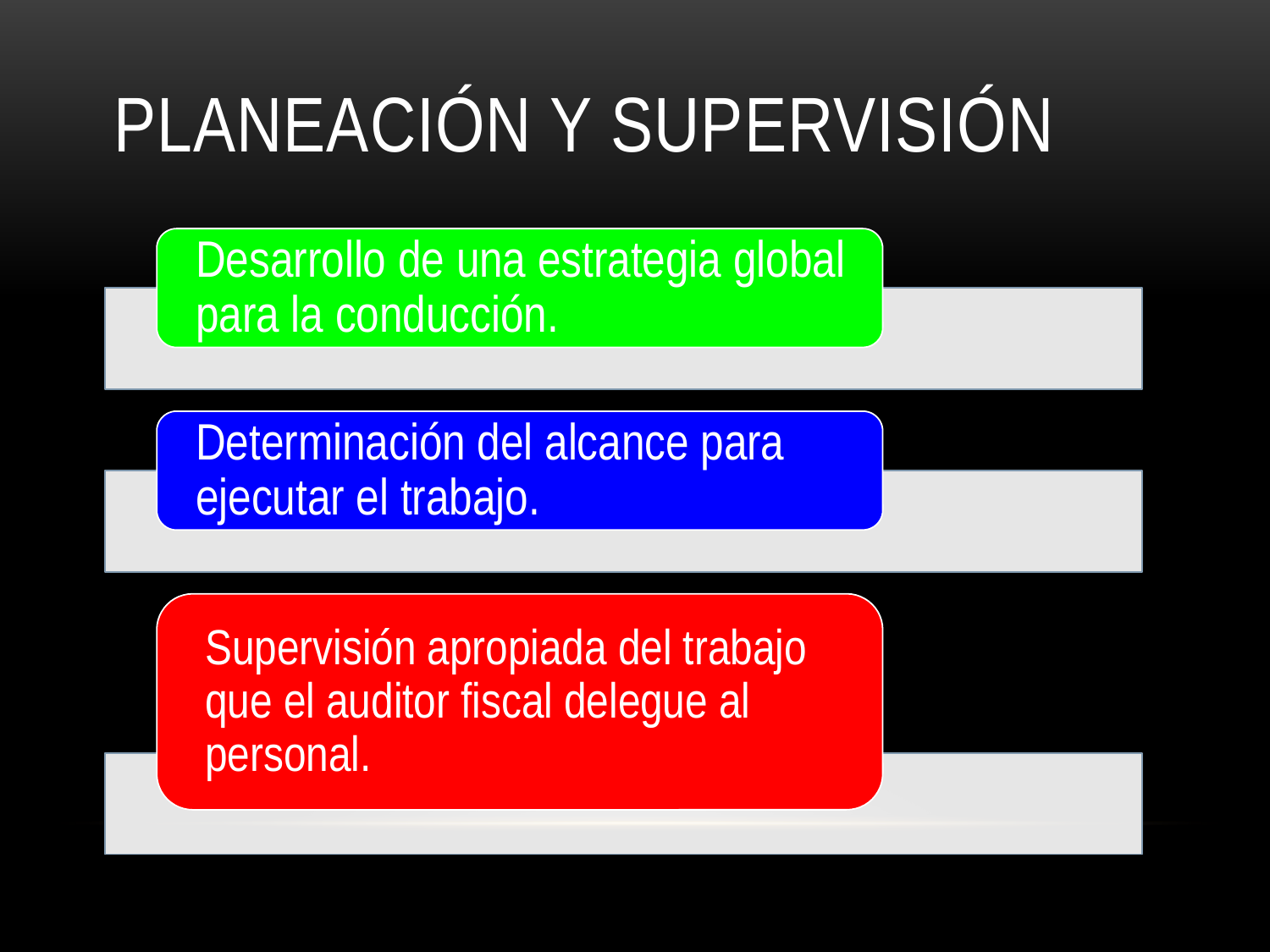

# PLANEACIÓN Y SUPERVISIÓN
Desarrollo de una estrategia global para la conducción.
Determinación del alcance para ejecutar el trabajo.
Supervisión apropiada del trabajo que el auditor fiscal delegue al personal.